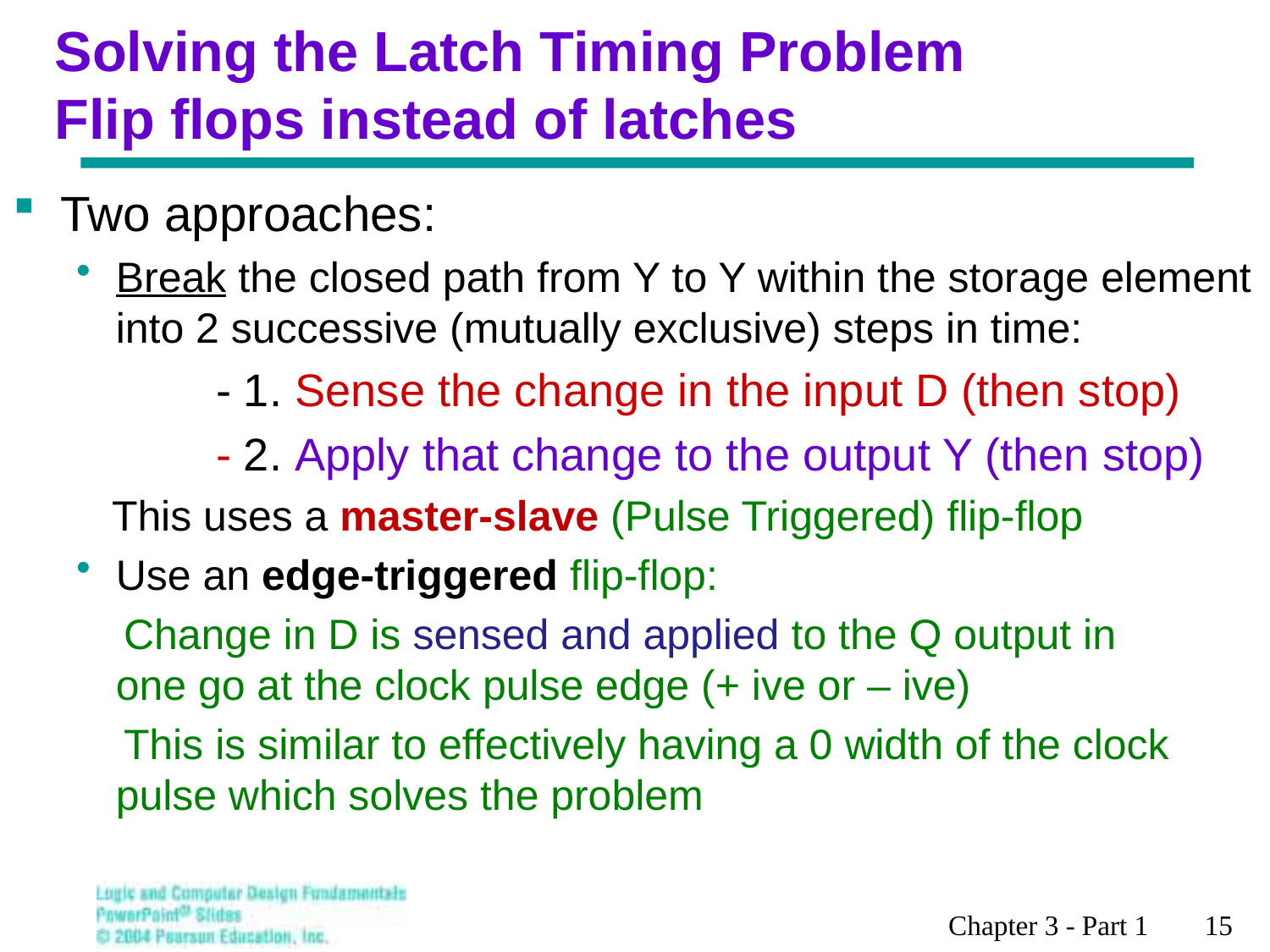

# Solving the Latch Timing Problem Flip flops instead of latches
Two approaches:
Break the closed path from Y to Y within the storage element into 2 successive (mutually exclusive) steps in time:
           - 1. Sense the change in the input D (then stop)
           - 2. Apply that change to the output Y (then stop)
   This uses a master-slave (Pulse Triggered) flip-flop
Use an edge-triggered flip-flop:
    Change in D is sensed and applied to the Q output in      one go at the clock pulse edge (+ ive or – ive)
    This is similar to effectively having a 0 width of the clock  pulse which solves the problem

Chapter 3 - Part 1        15